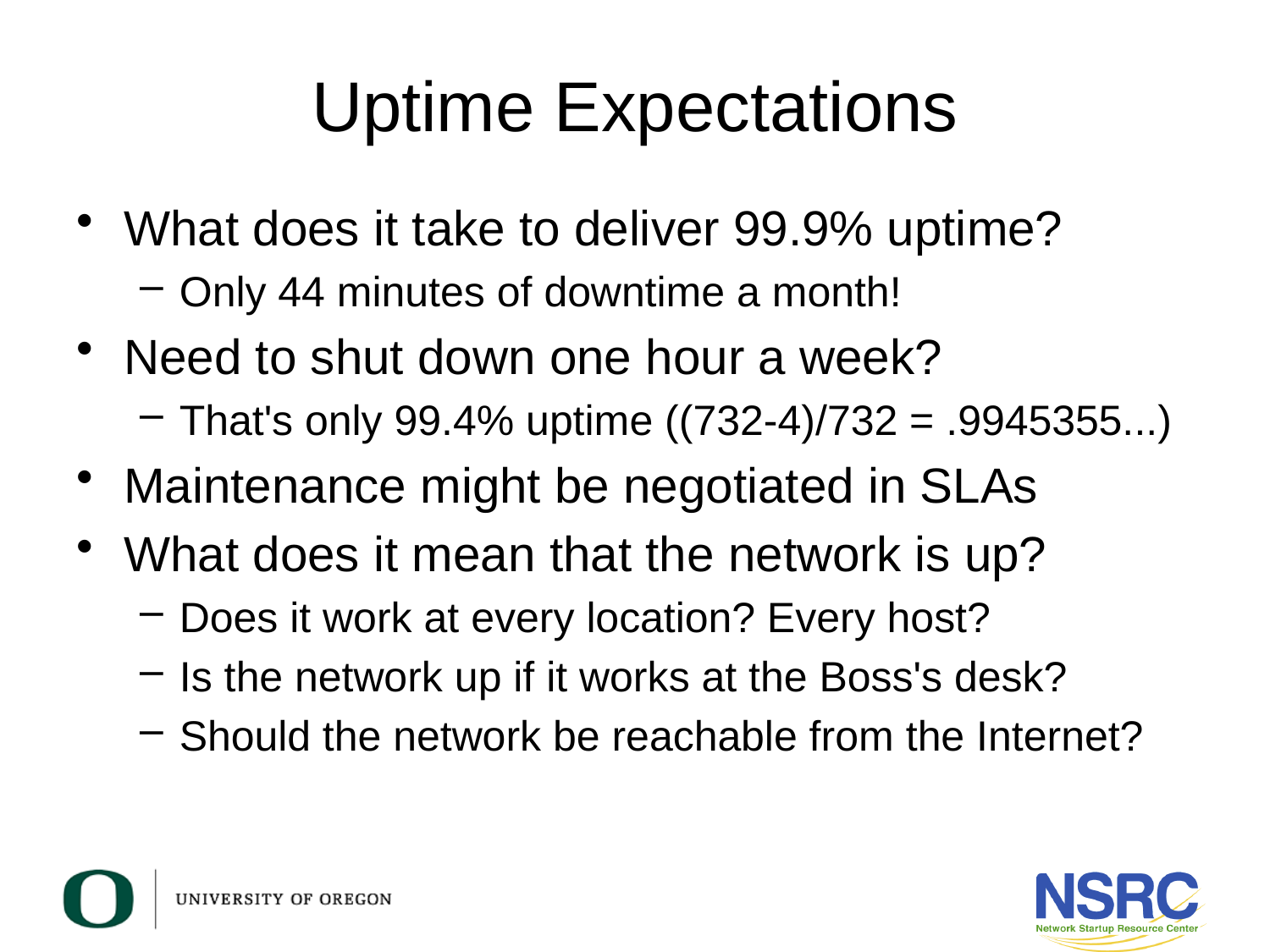

# Uptime Expectations
What does it take to deliver 99.9% uptime?
Only 44 minutes of downtime a month!
Need to shut down one hour a week?
That's only 99.4% uptime ((732-4)/732 = .9945355...)
Maintenance might be negotiated in SLAs
What does it mean that the network is up?
Does it work at every location? Every host?
Is the network up if it works at the Boss's desk?
Should the network be reachable from the Internet?